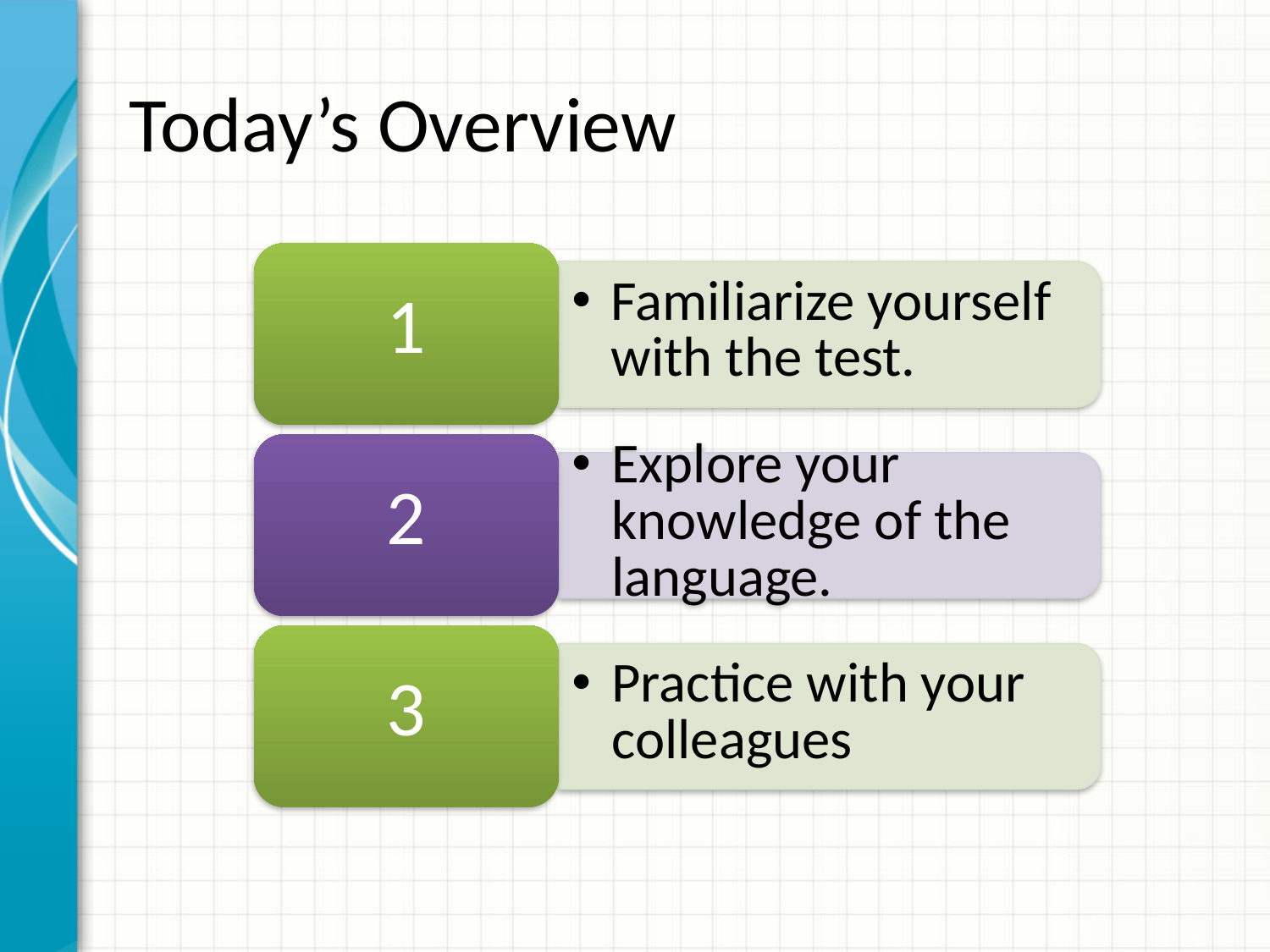

# Today’s Overview
1
2
Explore your knowledge of the language.
3
Practice with your colleagues
Familiarize yourself with the test.